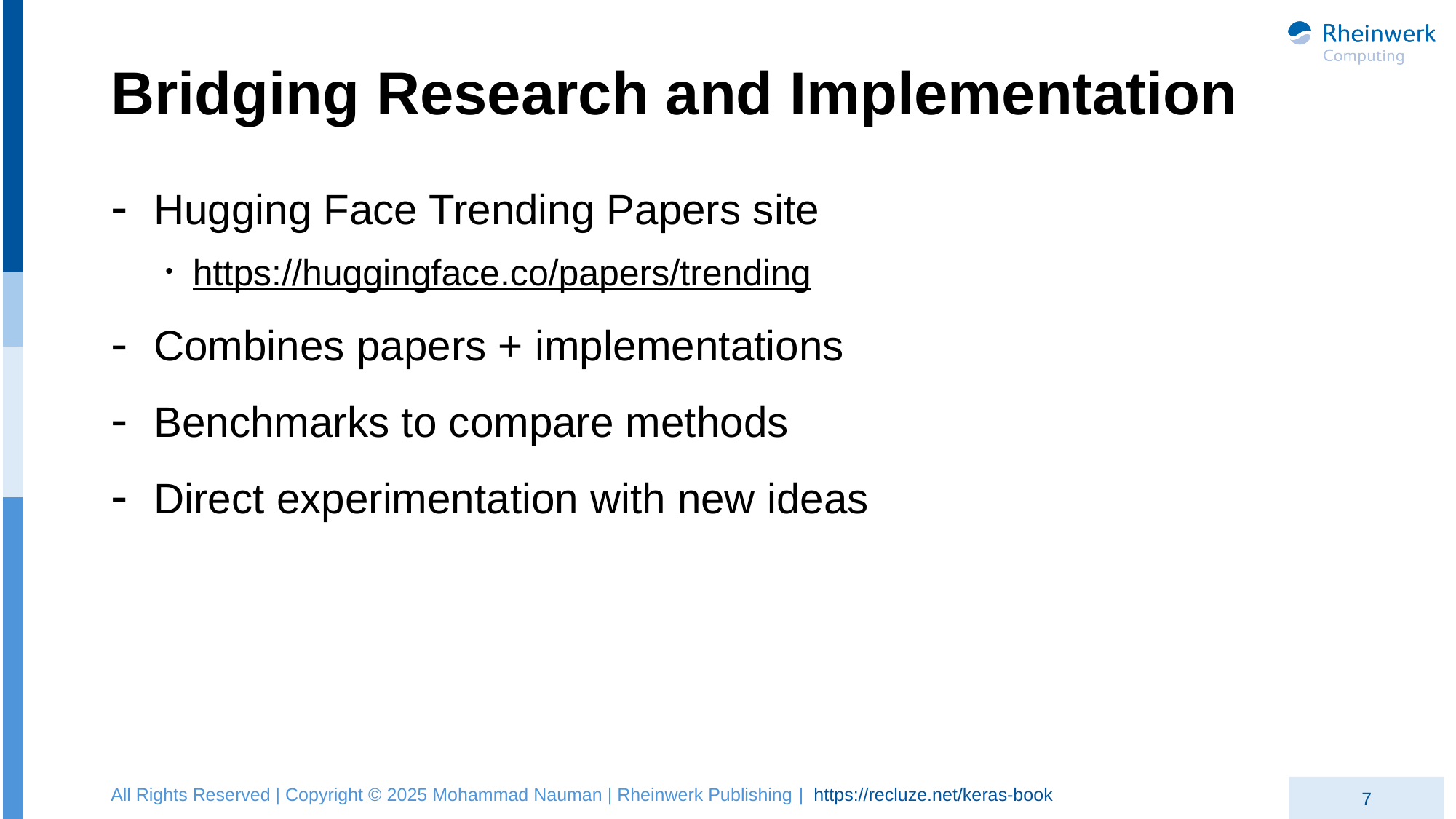

# Bridging Research and Implementation
Hugging Face Trending Papers site
https://huggingface.co/papers/trending
Combines papers + implementations
Benchmarks to compare methods
Direct experimentation with new ideas